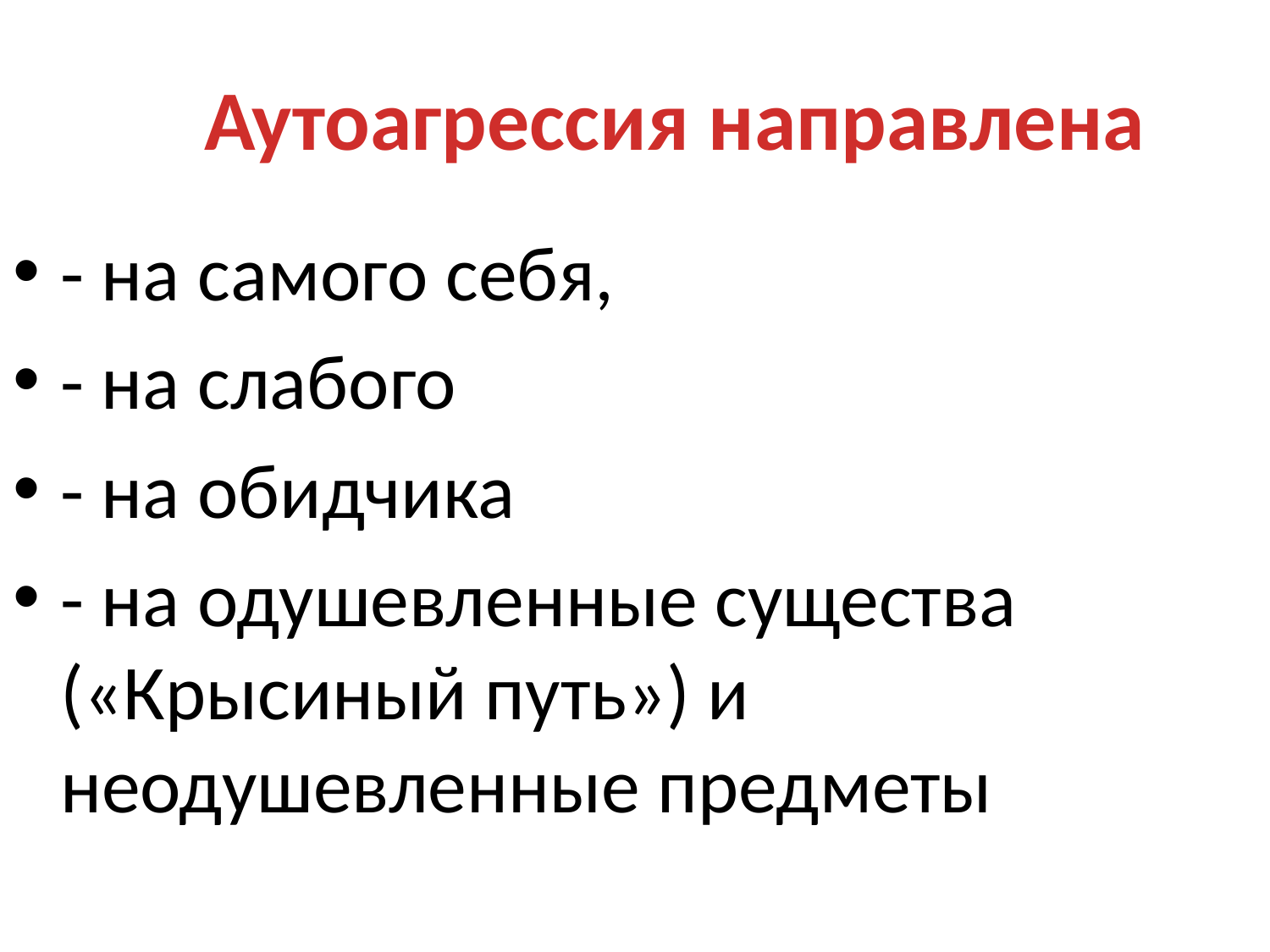

- на самого себя,
- на слабого
- на обидчика
- на одушевленные существа («Крысиный путь») и неодушевленные предметы

Аутоагрессия направлена